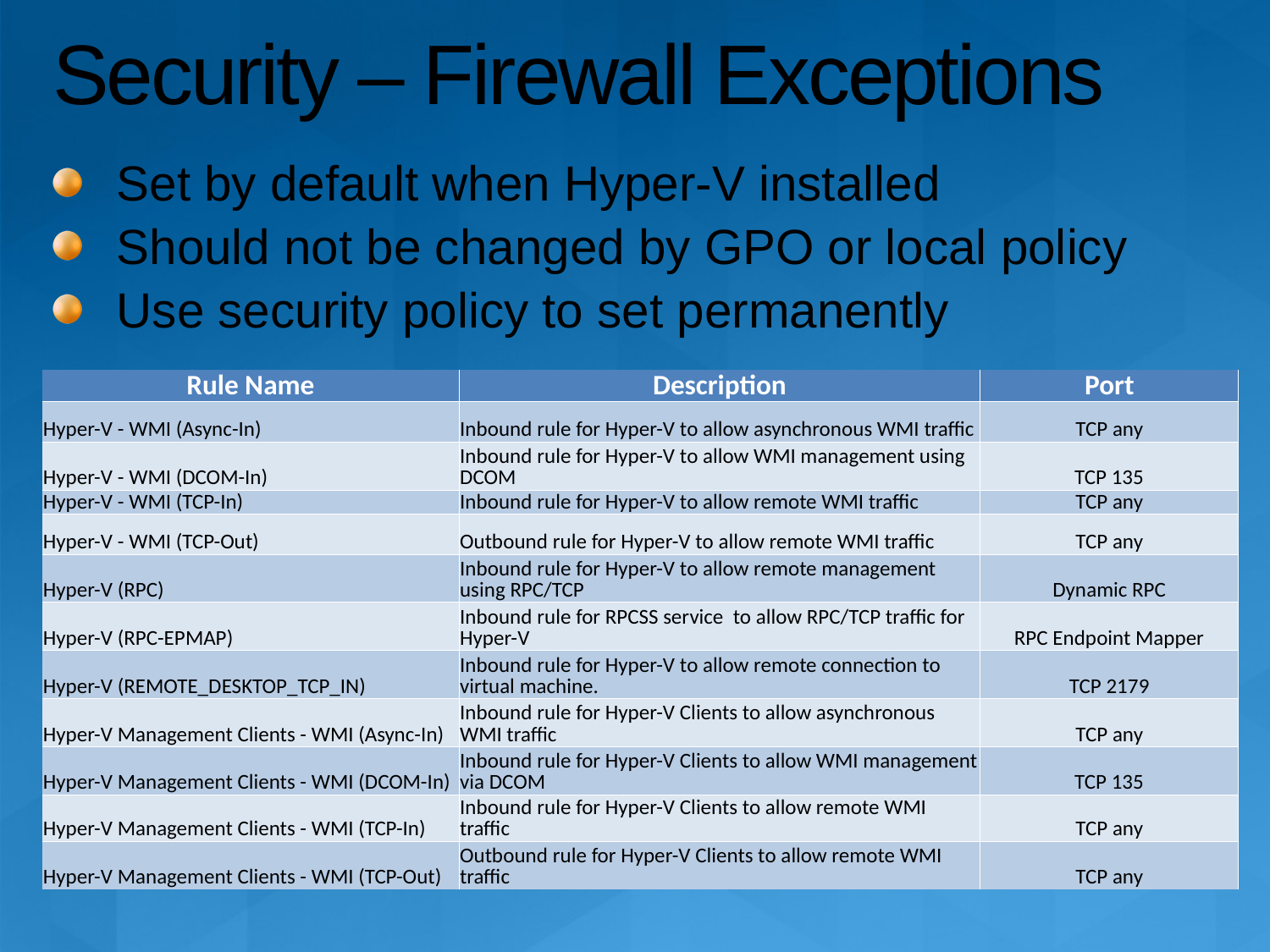

# Security – Firewall Exceptions
Set by default when Hyper-V installed
Should not be changed by GPO or local policy
Use security policy to set permanently
| Rule Name | Description | Port |
| --- | --- | --- |
| Hyper-V - WMI (Async-In) | Inbound rule for Hyper-V to allow asynchronous WMI traffic | TCP any |
| Hyper-V - WMI (DCOM-In) | Inbound rule for Hyper-V to allow WMI management using DCOM | TCP 135 |
| Hyper-V - WMI (TCP-In) | Inbound rule for Hyper-V to allow remote WMI traffic | TCP any |
| Hyper-V - WMI (TCP-Out) | Outbound rule for Hyper-V to allow remote WMI traffic | TCP any |
| Hyper-V (RPC) | Inbound rule for Hyper-V to allow remote management using RPC/TCP | Dynamic RPC |
| Hyper-V (RPC-EPMAP) | Inbound rule for RPCSS service to allow RPC/TCP traffic for Hyper-V | RPC Endpoint Mapper |
| Hyper-V (REMOTE\_DESKTOP\_TCP\_IN) | Inbound rule for Hyper-V to allow remote connection to virtual machine. | TCP 2179 |
| Hyper-V Management Clients - WMI (Async-In) | Inbound rule for Hyper-V Clients to allow asynchronous WMI traffic | TCP any |
| Hyper-V Management Clients - WMI (DCOM-In) | Inbound rule for Hyper-V Clients to allow WMI management via DCOM | TCP 135 |
| Hyper-V Management Clients - WMI (TCP-In) | Inbound rule for Hyper-V Clients to allow remote WMI traffic | TCP any |
| Hyper-V Management Clients - WMI (TCP-Out) | Outbound rule for Hyper-V Clients to allow remote WMI traffic | TCP any |